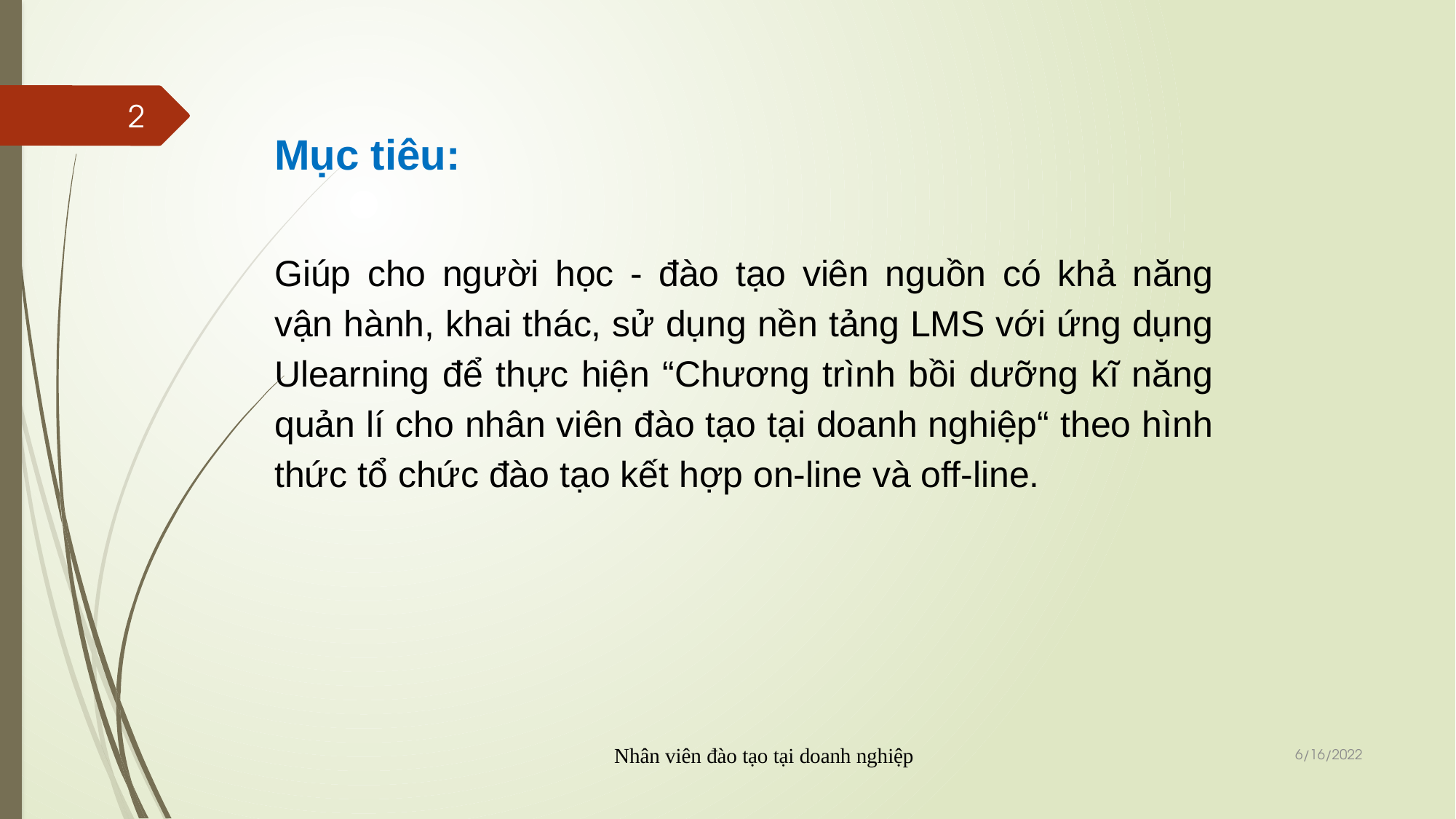

2
Mục tiêu:

Giúp cho người học - đào tạo viên nguồn có khả năng vận hành, khai thác, sử dụng nền tảng LMS với ứng dụng Ulearning để thực hiện “Chương trình bồi dưỡng kĩ năng quản lí cho nhân viên đào tạo tại doanh nghiệp“ theo hình thức tổ chức đào tạo kết hợp on-line và off-line.
6/16/2022
Nhân viên đào tạo tại doanh nghiệp